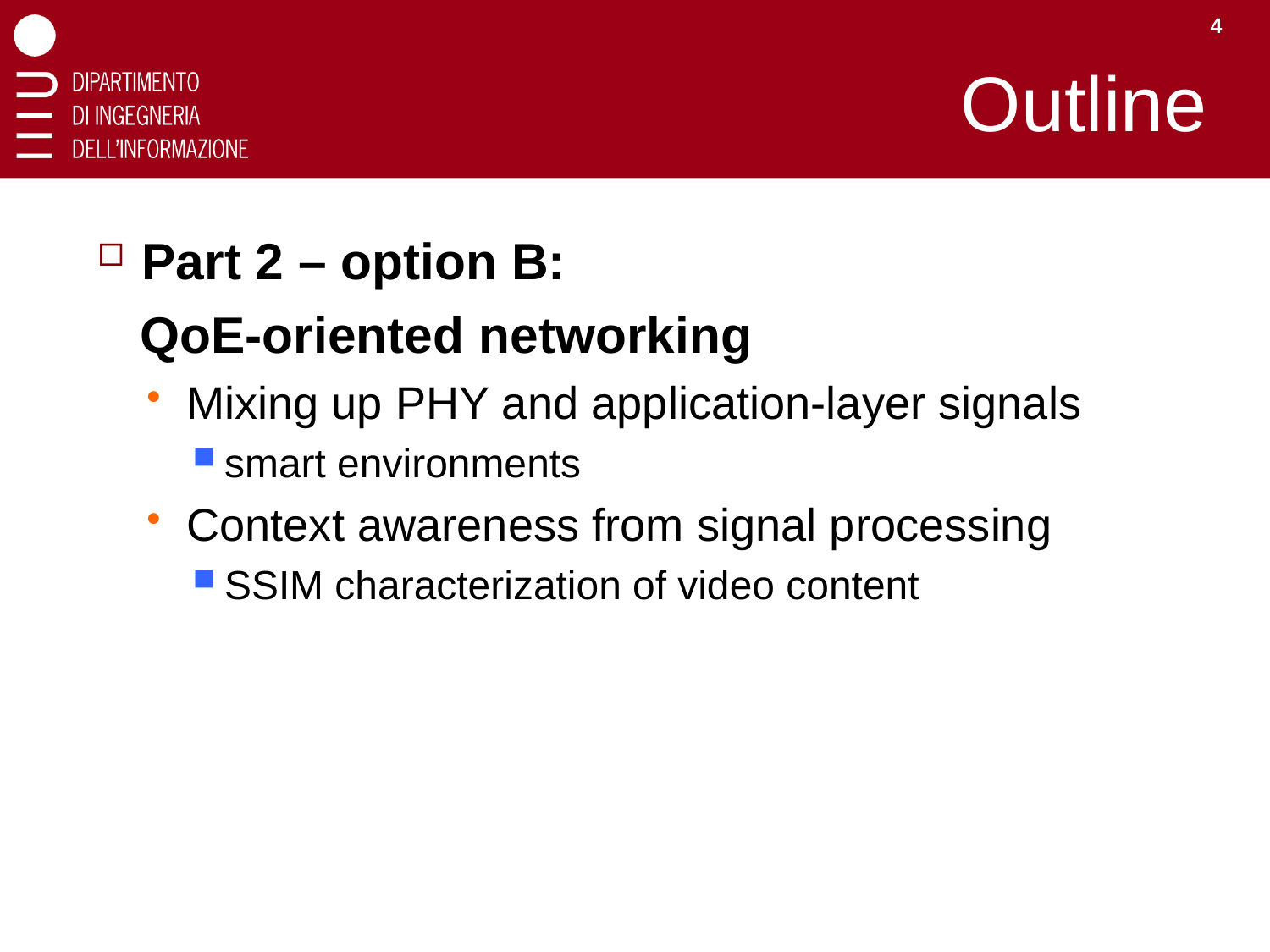

4
# Outline
Part 2 – option B:
   QoE-oriented networking
Mixing up PHY and application-layer signals
smart environments
Context awareness from signal processing
SSIM characterization of video content